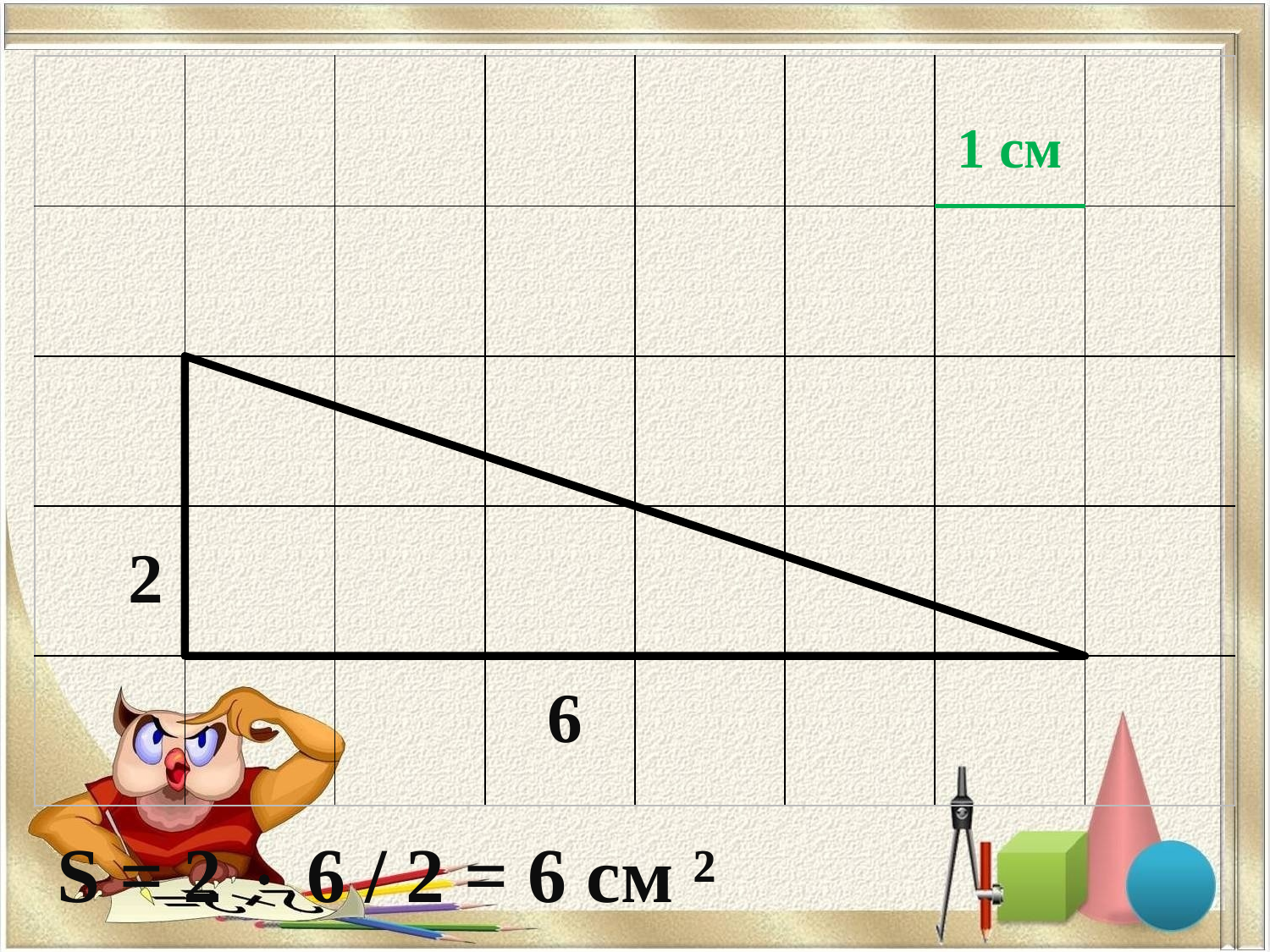

|  |  |  |  |  |  |  |  |
| --- | --- | --- | --- | --- | --- | --- | --- |
|  |  |  |  |  |  |  |  |
|  |  |  |  |  |  |  |  |
|  |  |  |  |  |  |  |  |
|  |  |  |  |  |  |  |  |
1 см

2
6
S = 2 ⋅ 6 / 2 = 6 см ²